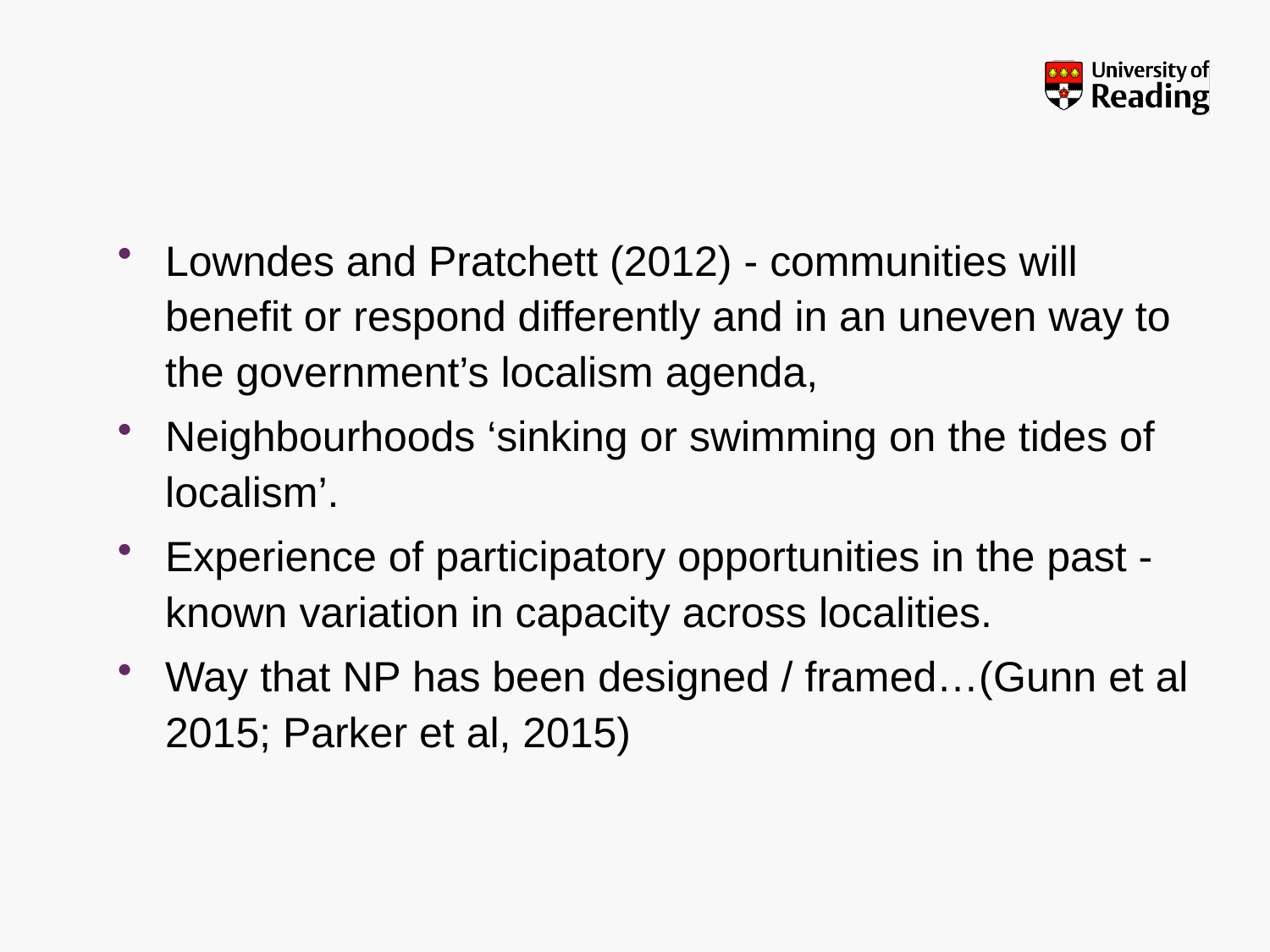

Lowndes and Pratchett (2012) - communities will benefit or respond differently and in an uneven way to the government’s localism agenda,
Neighbourhoods ‘sinking or swimming on the tides of localism’.
Experience of participatory opportunities in the past - known variation in capacity across localities.
Way that NP has been designed / framed…(Gunn et al 2015; Parker et al, 2015)